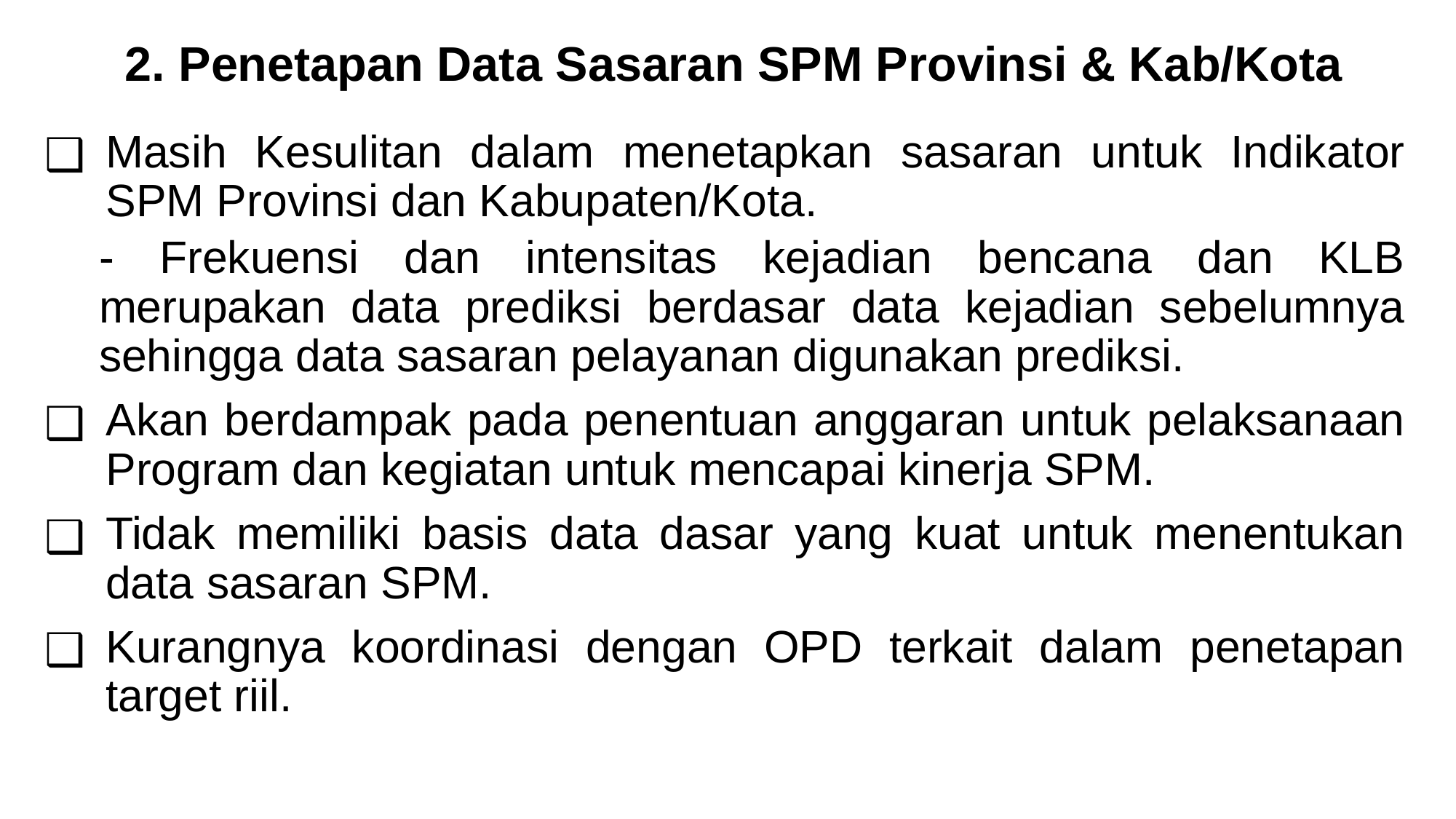

2. Penetapan Data Sasaran SPM Provinsi & Kab/Kota
Masih Kesulitan dalam menetapkan sasaran untuk Indikator SPM Provinsi dan Kabupaten/Kota.
- Frekuensi dan intensitas kejadian bencana dan KLB merupakan data prediksi berdasar data kejadian sebelumnya sehingga data sasaran pelayanan digunakan prediksi.
Akan berdampak pada penentuan anggaran untuk pelaksanaan Program dan kegiatan untuk mencapai kinerja SPM.
Tidak memiliki basis data dasar yang kuat untuk menentukan data sasaran SPM.
Kurangnya koordinasi dengan OPD terkait dalam penetapan target riil.